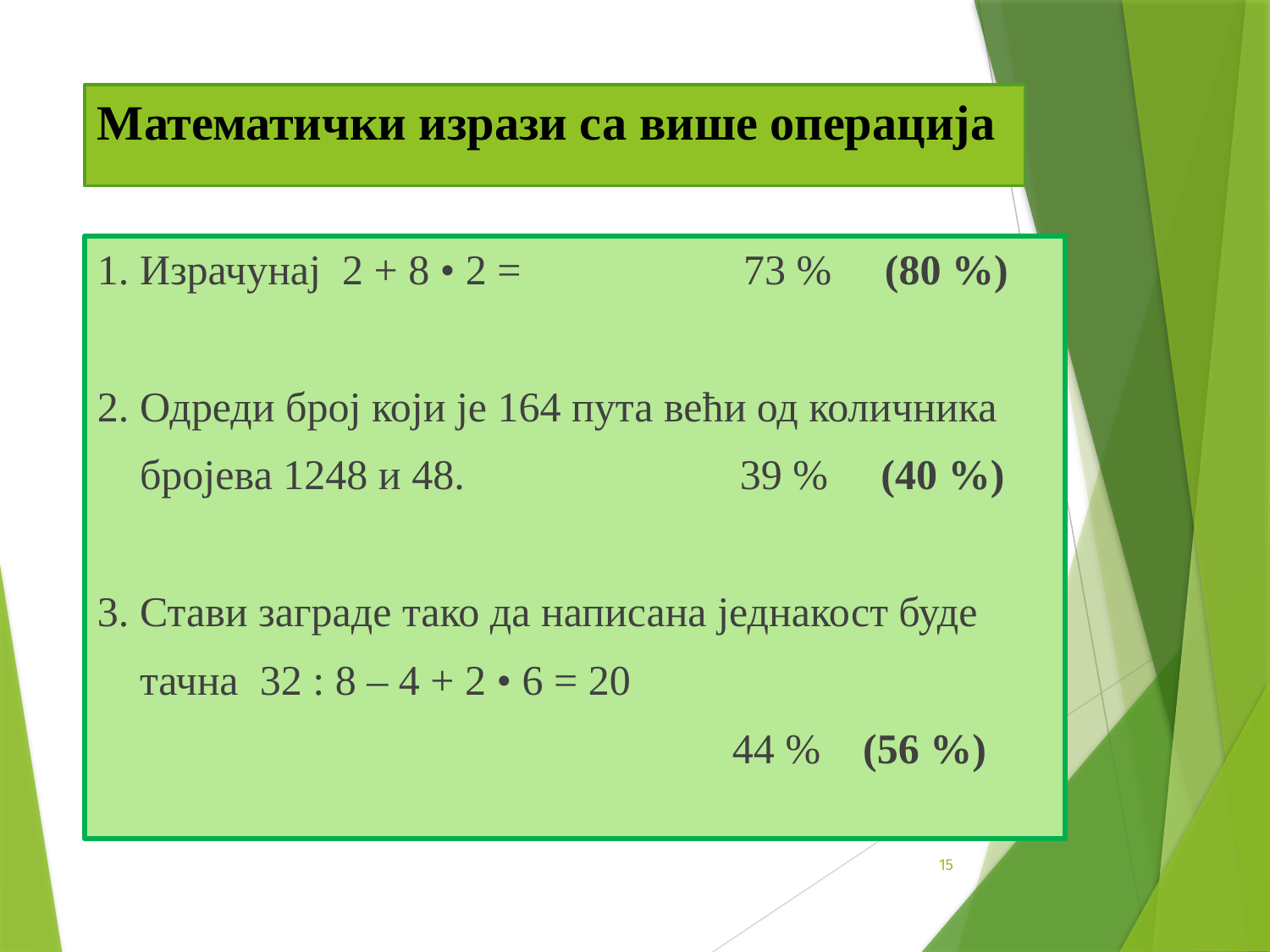

# Математички изрази са више операција
1. Израчунај  2 + 8 • 2 =                     73 %     (80 %)

2. Одреди број који је 164 пута већи од количника
    бројева 1248 и 48.                          39 %     (40 %)

3. Стави заграде тако да написана једнакост буде
    тачна  32 : 8 – 4 + 2 • 6 = 20
                                                            44 %    (56 %)

15